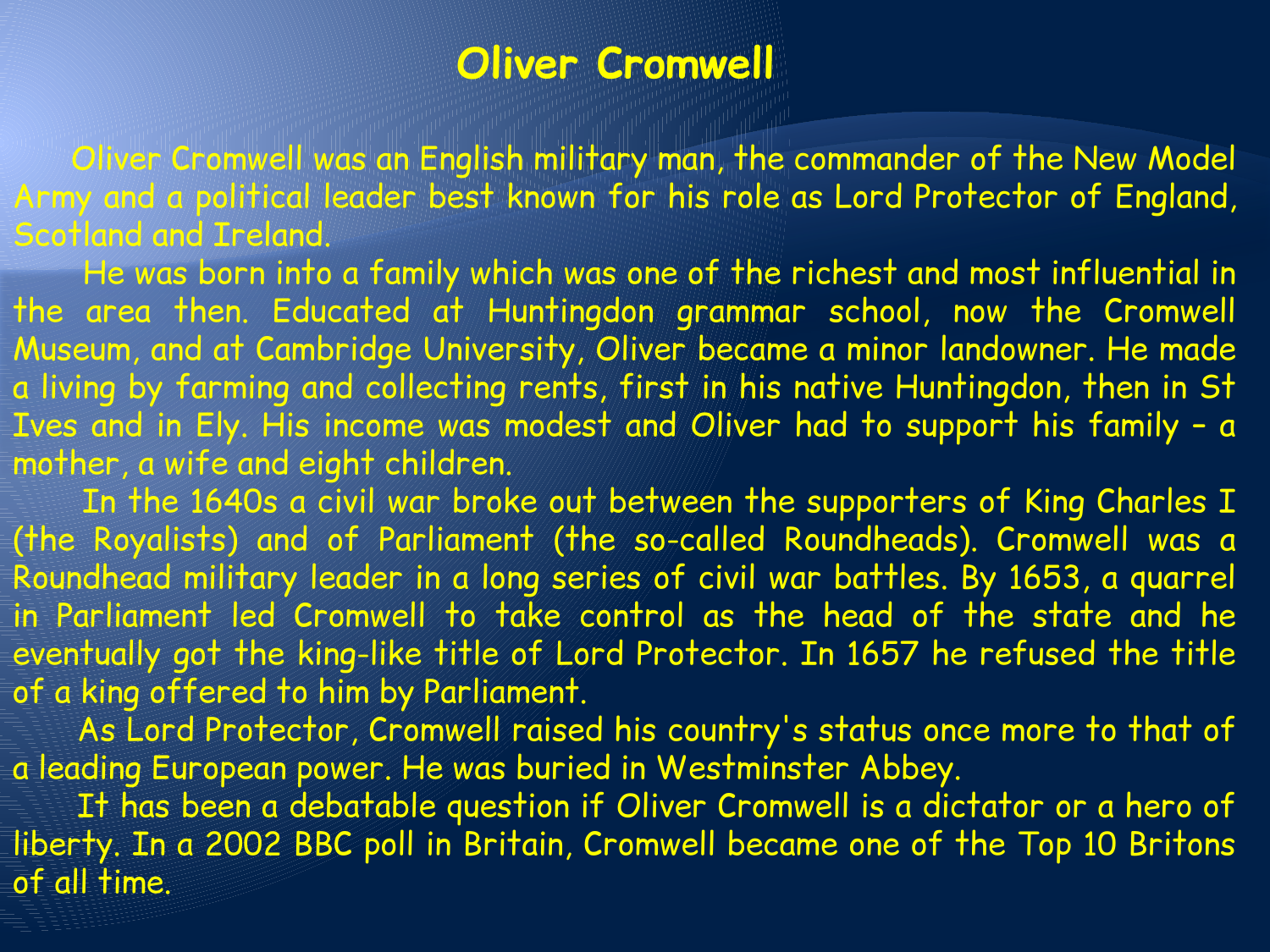

Oliver Cromwell

      Oliver Cromwell was an English military man, the commander of the New Model Army and a political leader best known for his role as Lord Protector of England, Scotland and Ireland.
       He was born into a family which was one of the richest and most influential in the area then. Educated at Huntingdon grammar school, now the Cromwell Museum, and at Cambridge University, Oliver became a minor landowner. He made a living by farming and collecting rents, first in his native Huntingdon, then in St Ives and in Ely. His income was modest and Oliver had to support his family – a mother, a wife and eight children.
      In the 1640s a civil war broke out between the supporters of King Charles I (the Royalists) and of Parliament (the so-called Roundheads). Cromwell was a Roundhead military leader in a long series of civil war battles. By 1653, a quarrel in Parliament led Cromwell to take control as the head of the state and he eventually got the king-like title of Lord Protector. In 1657 he refused the title of a king offered to him by Parliament.
      As Lord Protector, Cromwell raised his country's status once more to that of a leading European power. He was buried in Westminster Abbey.
      It has been a debatable question if Oliver Cromwell is a dictator or a hero of liberty. In a 2002 BBC poll in Britain, Cromwell became one of the Top 10 Britons of all time.